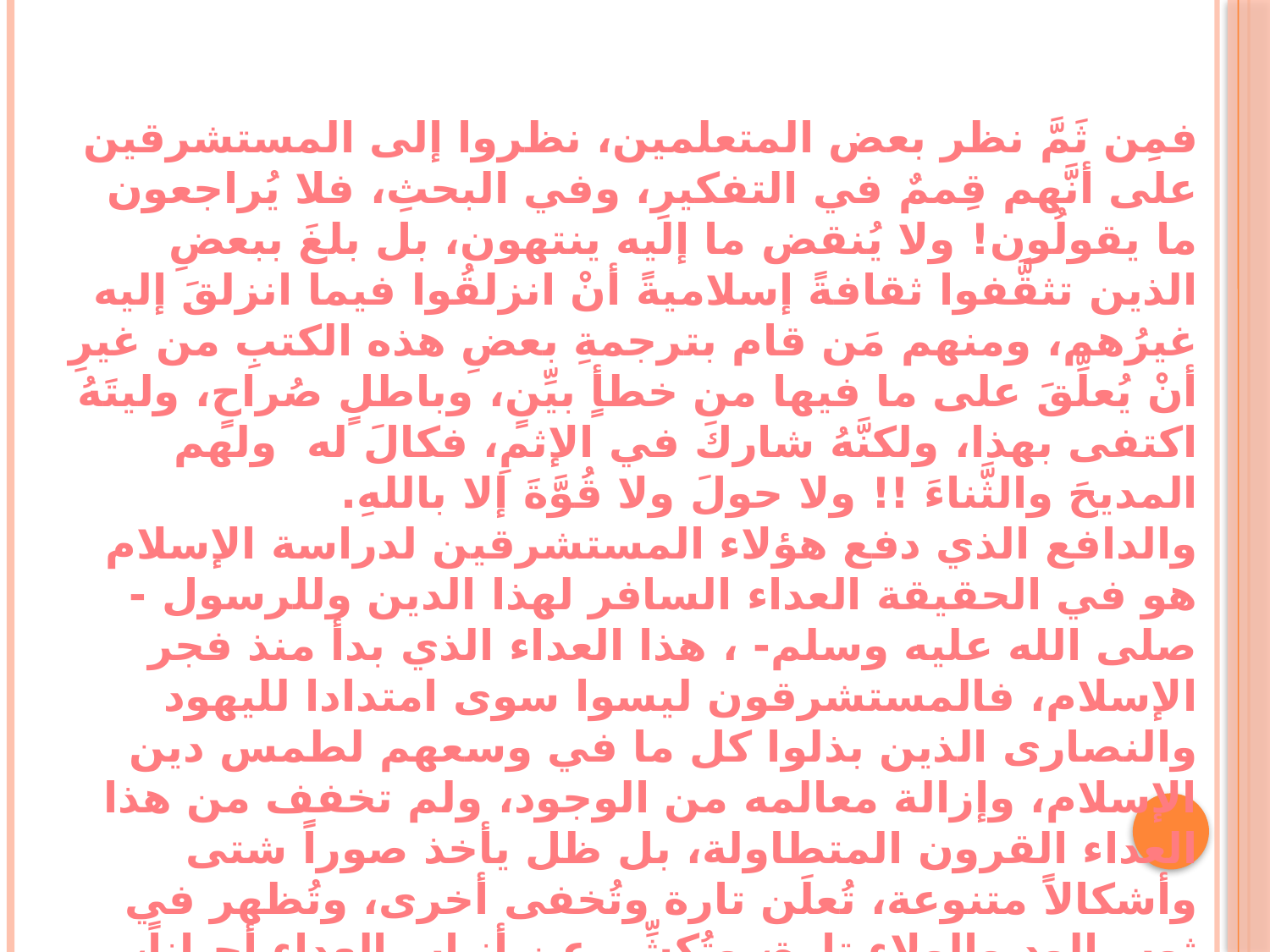

فمِن ثَمَّ نظر بعض المتعلمين، نظروا إلى المستشرقين على أنَّهم قِممٌ في التفكيرِ، وفي البحثِ، فلا يُراجعون ما يقولُون! ولا يُنقض ما إليه ينتهون، بل بلغَ ببعضِ الذين تثقَّفوا ثقافةً إسلاميةً أنْ انزلقُوا فيما انزلقَ إليه غيرُهم، ومنهم مَن قام بترجمةِ بعضِ هذه الكتبِ من غيرِ أنْ يُعلِّقَ على ما فيها من خطأٍ بيِّنٍ، وباطلٍ صُراحٍ، وليتَهُ اكتفى بهذا، ولكنَّهُ شاركَ في الإثمِ، فكالَ له  ولهم المديحَ والثَّناءَ !! ولا حولَ ولا قُوَّةَ إلا باللهِ.
والدافع الذي دفع هؤلاء المستشرقين لدراسة الإسلام هو في الحقيقة العداء السافر لهذا الدين وللرسول - صلى الله عليه وسلم- ، هذا العداء الذي بدأ منذ فجر الإسلام، فالمستشرقون ليسوا سوى امتدادا لليهود والنصارى الذين بذلوا كل ما في وسعهم لطمس دين الإسلام، وإزالة معالمه من الوجود، ولم تخفف من هذا العداء القرون المتطاولة، بل ظل يأخذ صوراً شتى وأشكالاً متنوعة، تُعلَن تارة وتُخفى أخرى، وتُظهر في ثوب الود والولاء تارة، وتُكشِّر عن أنياب العداء أحياناً، واشتدت هذه العداوة بعد الحروب الصليبية التي كانت نقطة تحول في الصراع الفكري والعقدي والسياسي بين الغرب المسيحي وبين الشرق الإسلامي، فقد عاش المستشرقون في هذه البيئة المفعمة ببغض الإسلام وارتضعوا من لبانها، ولذا جاء منهجهم يحوي بين طياته كل دسيسة وشبهة تطعن في هذا الدين.